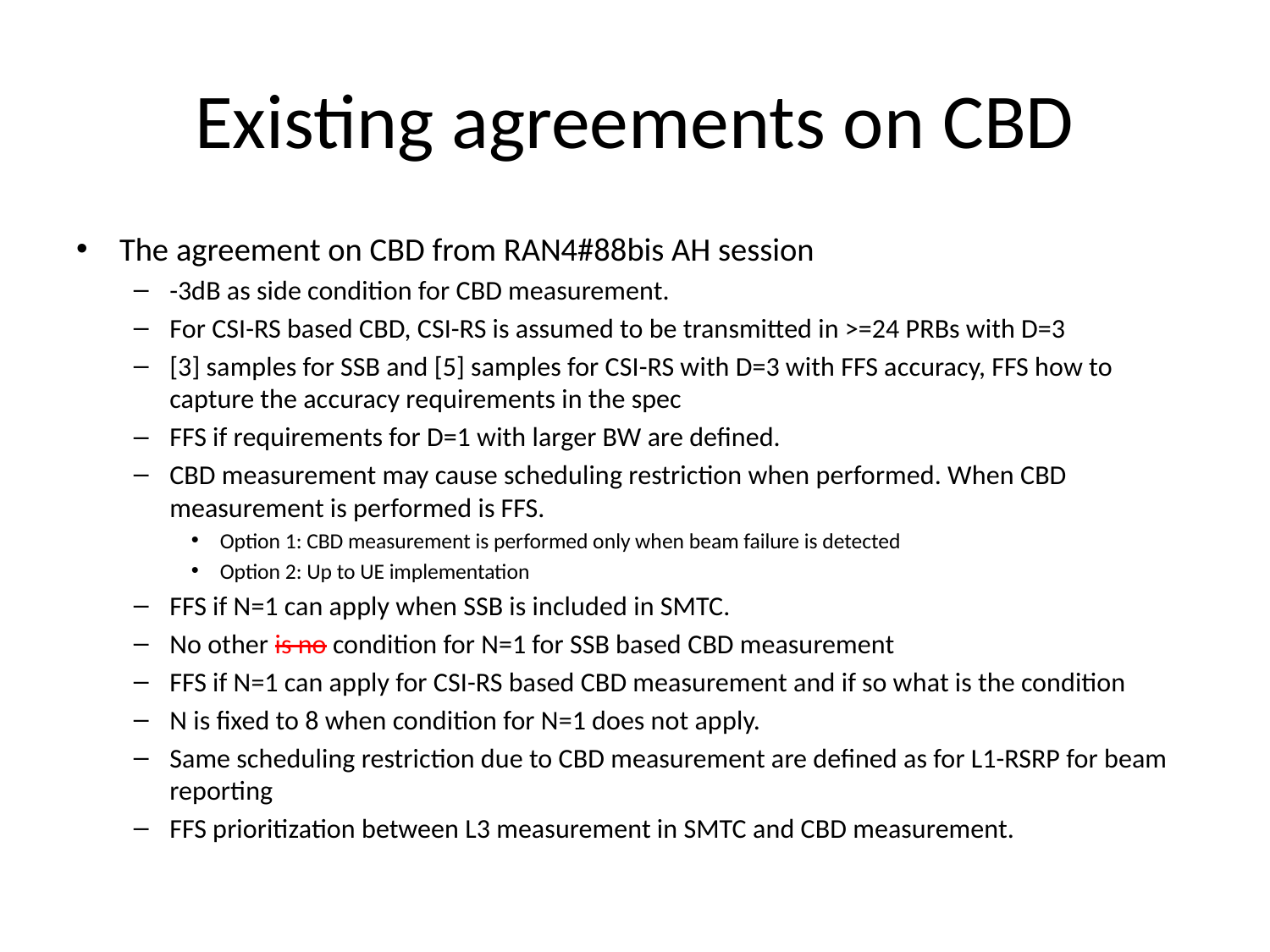

# Existing agreements on CBD
The agreement on CBD from RAN4#88bis AH session
-3dB as side condition for CBD measurement.
For CSI-RS based CBD, CSI-RS is assumed to be transmitted in >=24 PRBs with D=3
[3] samples for SSB and [5] samples for CSI-RS with D=3 with FFS accuracy, FFS how to capture the accuracy requirements in the spec
FFS if requirements for D=1 with larger BW are defined.
CBD measurement may cause scheduling restriction when performed. When CBD measurement is performed is FFS.
Option 1: CBD measurement is performed only when beam failure is detected
Option 2: Up to UE implementation
FFS if N=1 can apply when SSB is included in SMTC.
No other is no condition for N=1 for SSB based CBD measurement
FFS if N=1 can apply for CSI-RS based CBD measurement and if so what is the condition
N is fixed to 8 when condition for N=1 does not apply.
Same scheduling restriction due to CBD measurement are defined as for L1-RSRP for beam reporting
FFS prioritization between L3 measurement in SMTC and CBD measurement.